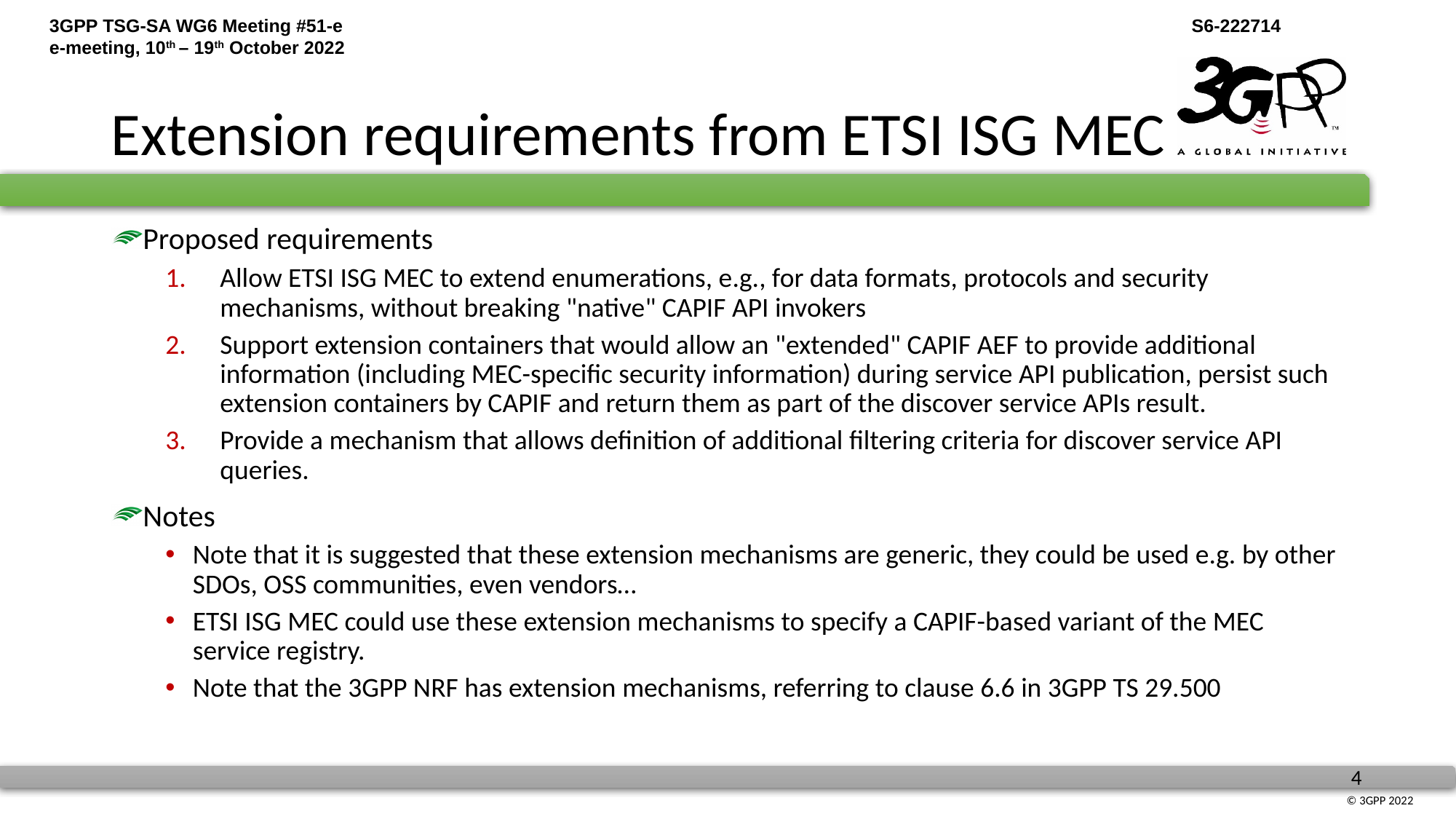

# Extension requirements from ETSI ISG MEC
Proposed requirements
Allow ETSI ISG MEC to extend enumerations, e.g., for data formats, protocols and security mechanisms, without breaking "native" CAPIF API invokers
Support extension containers that would allow an "extended" CAPIF AEF to provide additional information (including MEC-specific security information) during service API publication, persist such extension containers by CAPIF and return them as part of the discover service APIs result.
Provide a mechanism that allows definition of additional filtering criteria for discover service API queries.
Notes
Note that it is suggested that these extension mechanisms are generic, they could be used e.g. by other SDOs, OSS communities, even vendors…
ETSI ISG MEC could use these extension mechanisms to specify a CAPIF-based variant of the MEC service registry.
Note that the 3GPP NRF has extension mechanisms, referring to clause 6.6 in 3GPP TS 29.500